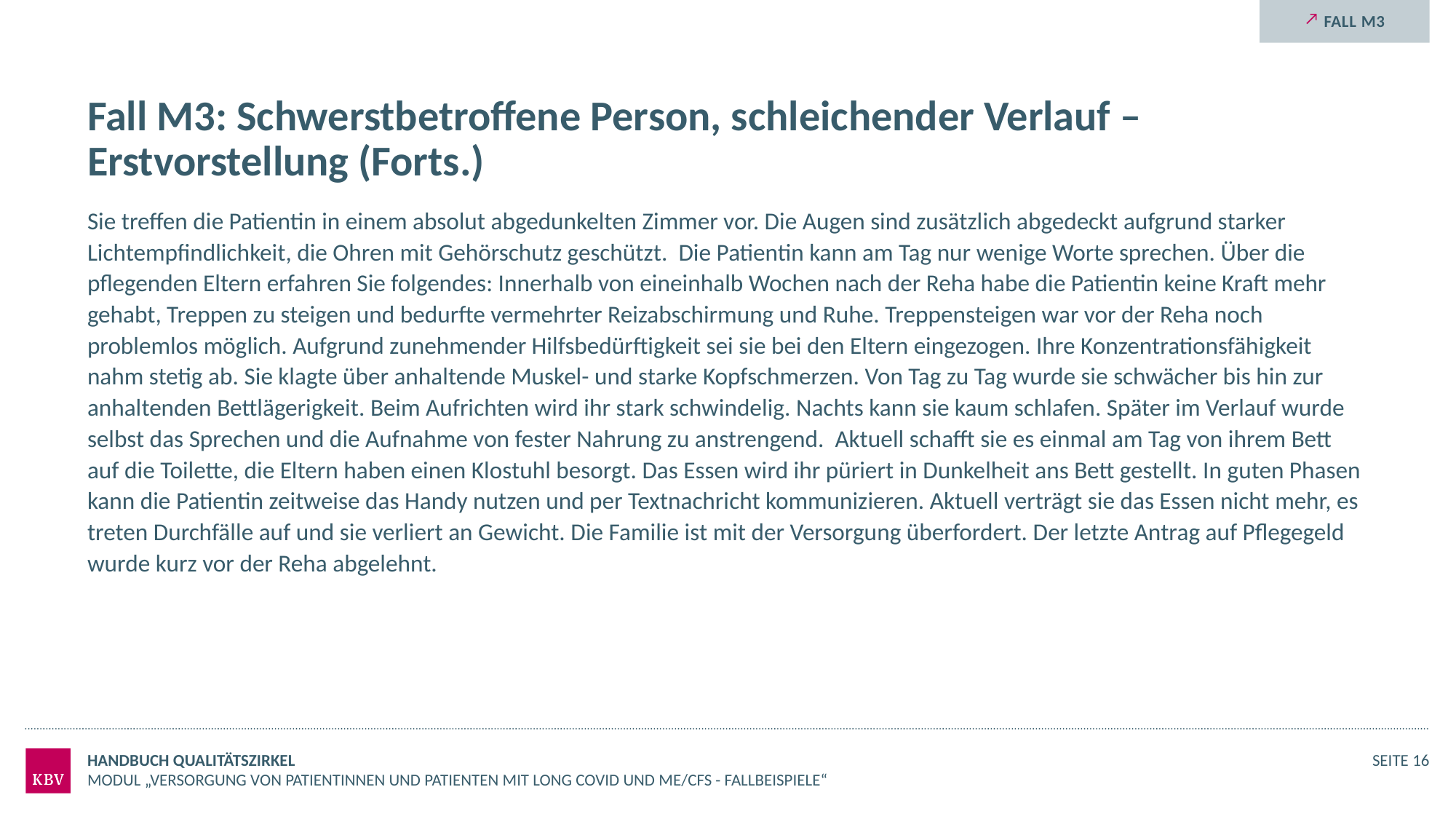

Fall M3
# Fall M3: Schwerstbetroffene Person, schleichender Verlauf – Erstvorstellung (Forts.)
Sie treffen die Patientin in einem absolut abgedunkelten Zimmer vor. Die Augen sind zusätzlich abgedeckt aufgrund starker Lichtempfindlichkeit, die Ohren mit Gehörschutz geschützt.  Die Patientin kann am Tag nur wenige Worte sprechen. Über die pflegenden Eltern erfahren Sie folgendes: Innerhalb von eineinhalb Wochen nach der Reha habe die Patientin keine Kraft mehr gehabt, Treppen zu steigen und bedurfte vermehrter Reizabschirmung und Ruhe. Treppensteigen war vor der Reha noch problemlos möglich. Aufgrund zunehmender Hilfsbedürftigkeit sei sie bei den Eltern eingezogen. Ihre Konzentrationsfähigkeit nahm stetig ab. Sie klagte über anhaltende Muskel- und starke Kopfschmerzen. Von Tag zu Tag wurde sie schwächer bis hin zur anhaltenden Bettlägerigkeit. Beim Aufrichten wird ihr stark schwindelig. Nachts kann sie kaum schlafen. Später im Verlauf wurde selbst das Sprechen und die Aufnahme von fester Nahrung zu anstrengend.  Aktuell schafft sie es einmal am Tag von ihrem Bett auf die Toilette, die Eltern haben einen Klostuhl besorgt. Das Essen wird ihr püriert in Dunkelheit ans Bett gestellt. In guten Phasen kann die Patientin zeitweise das Handy nutzen und per Textnachricht kommunizieren. Aktuell verträgt sie das Essen nicht mehr, es treten Durchfälle auf und sie verliert an Gewicht. Die Familie ist mit der Versorgung überfordert. Der letzte Antrag auf Pflegegeld wurde kurz vor der Reha abgelehnt.

Handbuch Qualitätszirkel
Seite 16
Modul „Versorgung von Patientinnen und Patienten mit Long COVID und ME/CFS - Fallbeispiele“